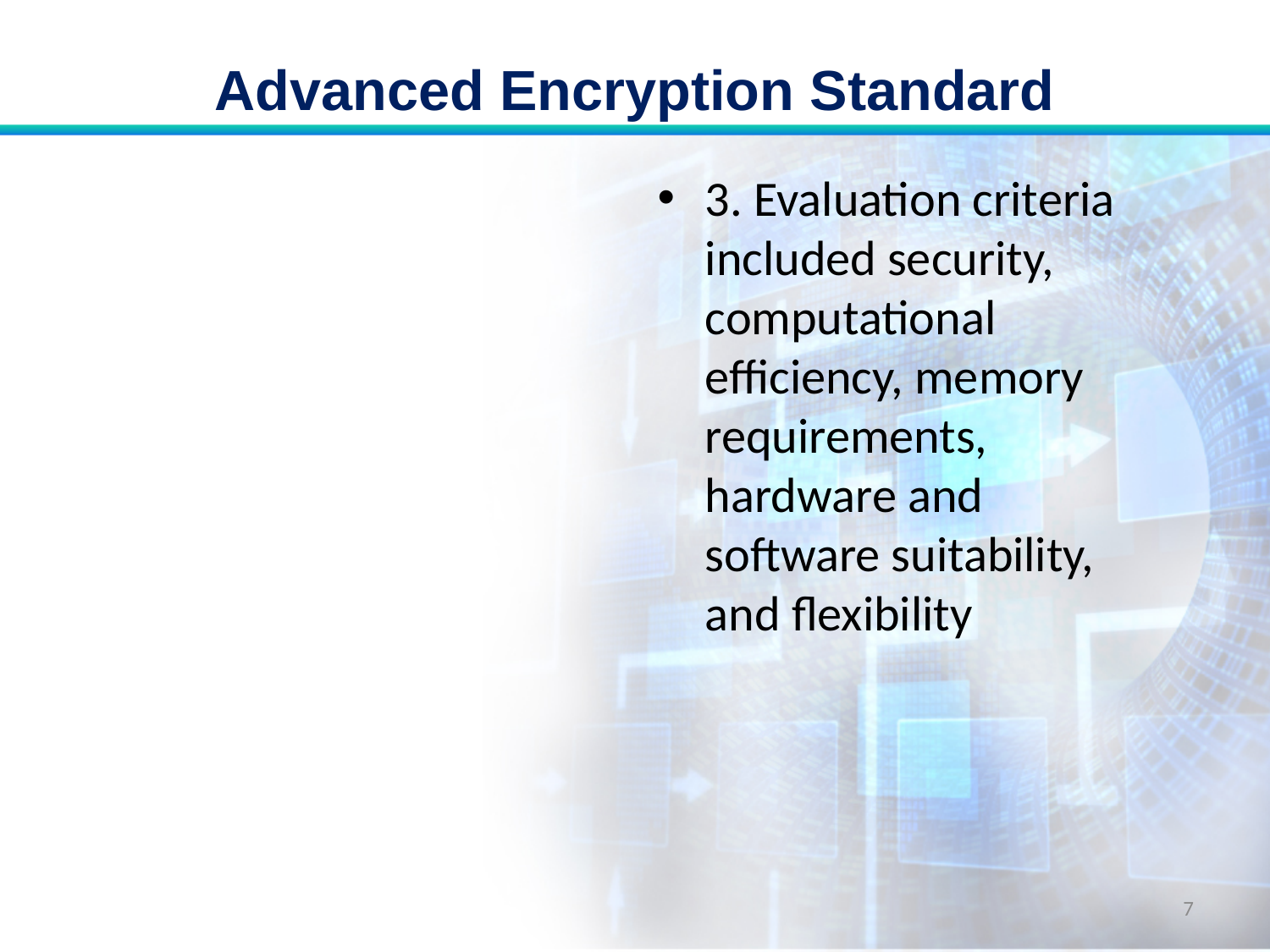

# Advanced Encryption Standard
3. Evaluation criteria included security, computational efficiency, memory requirements, hardware and software suitability, and flexibility
7